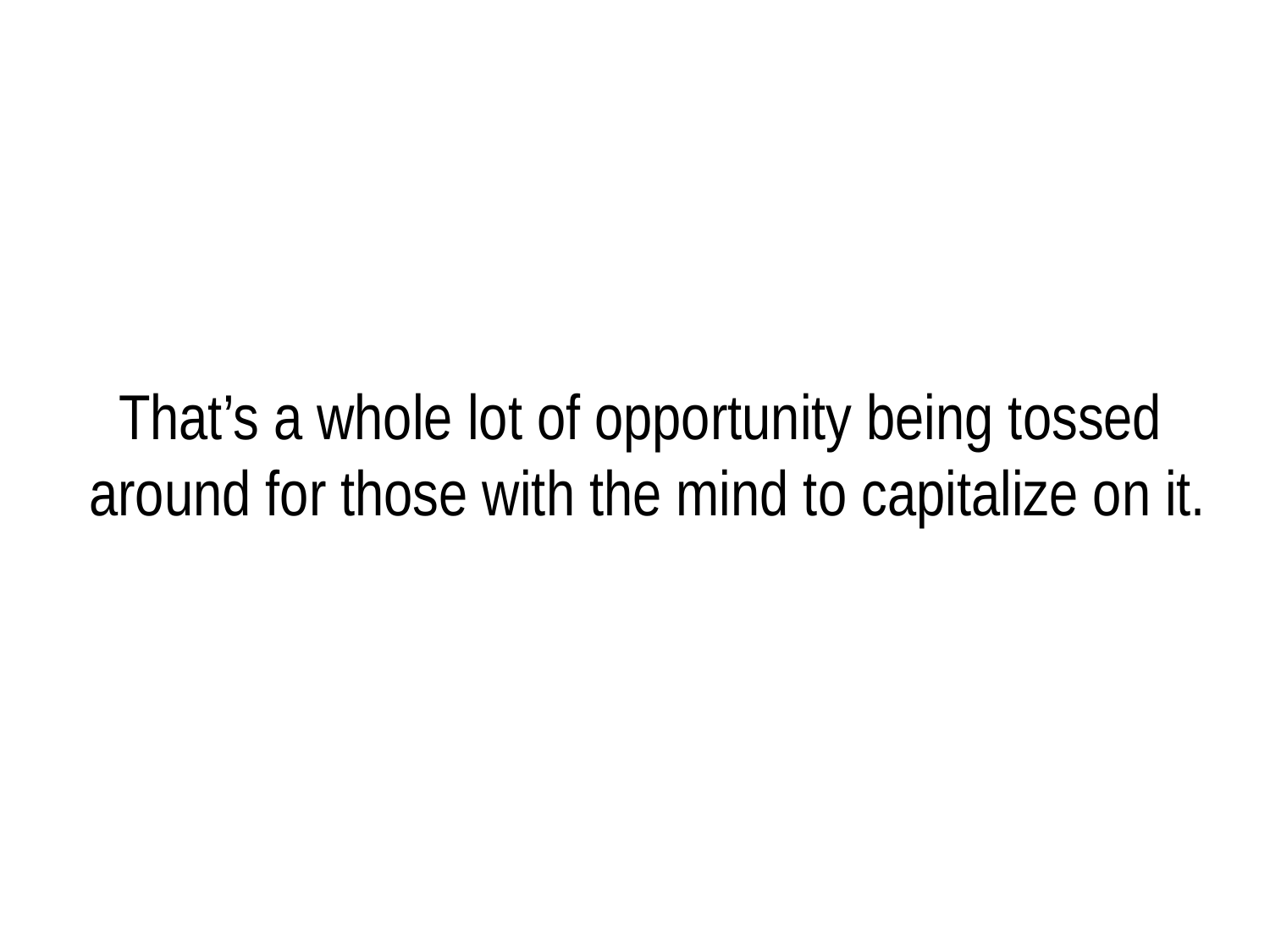

That’s a whole lot of opportunity being tossed
around for those with the mind to capitalize on it.